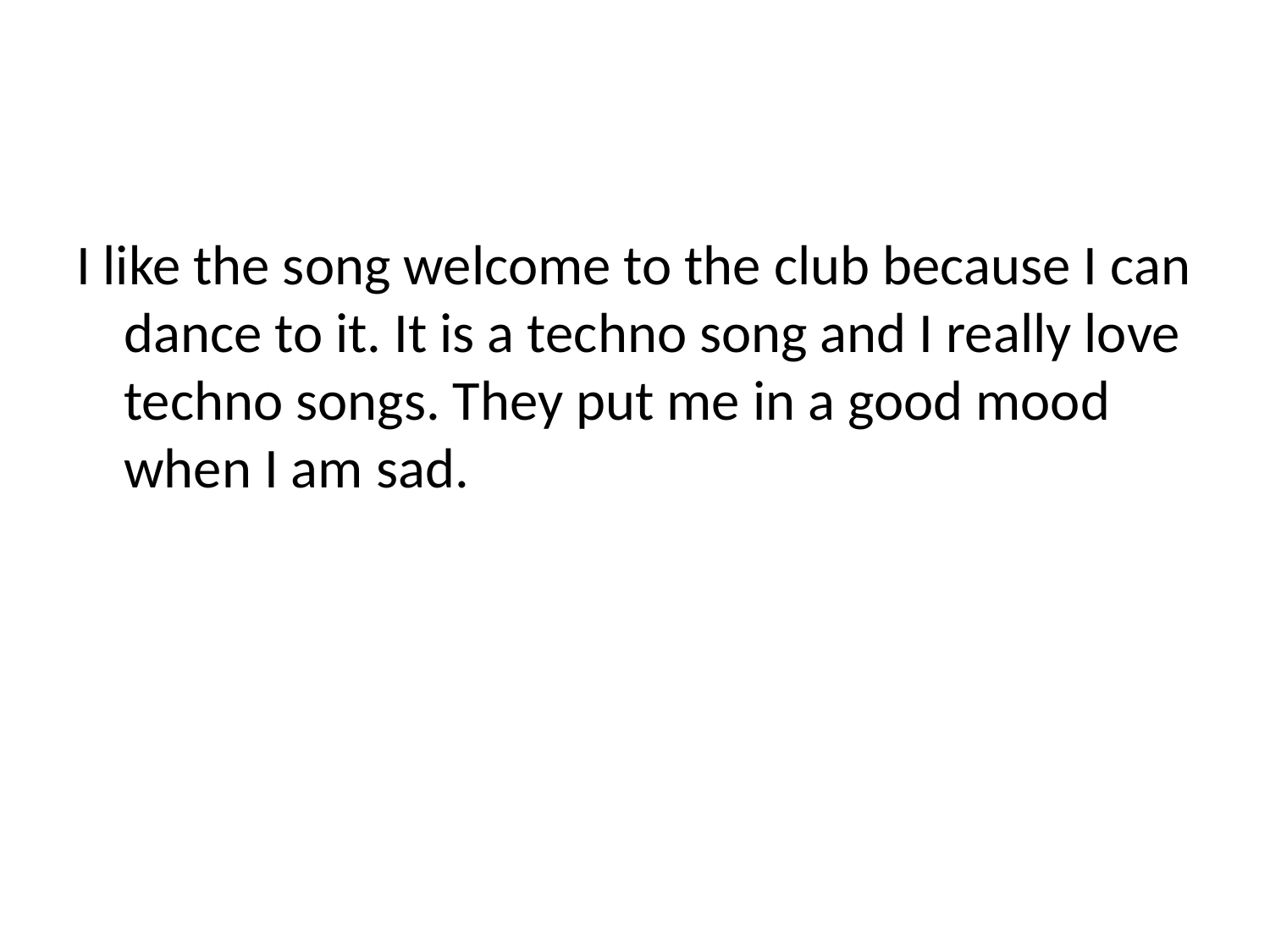

I like the song welcome to the club because I can dance to it. It is a techno song and I really love techno songs. They put me in a good mood when I am sad.